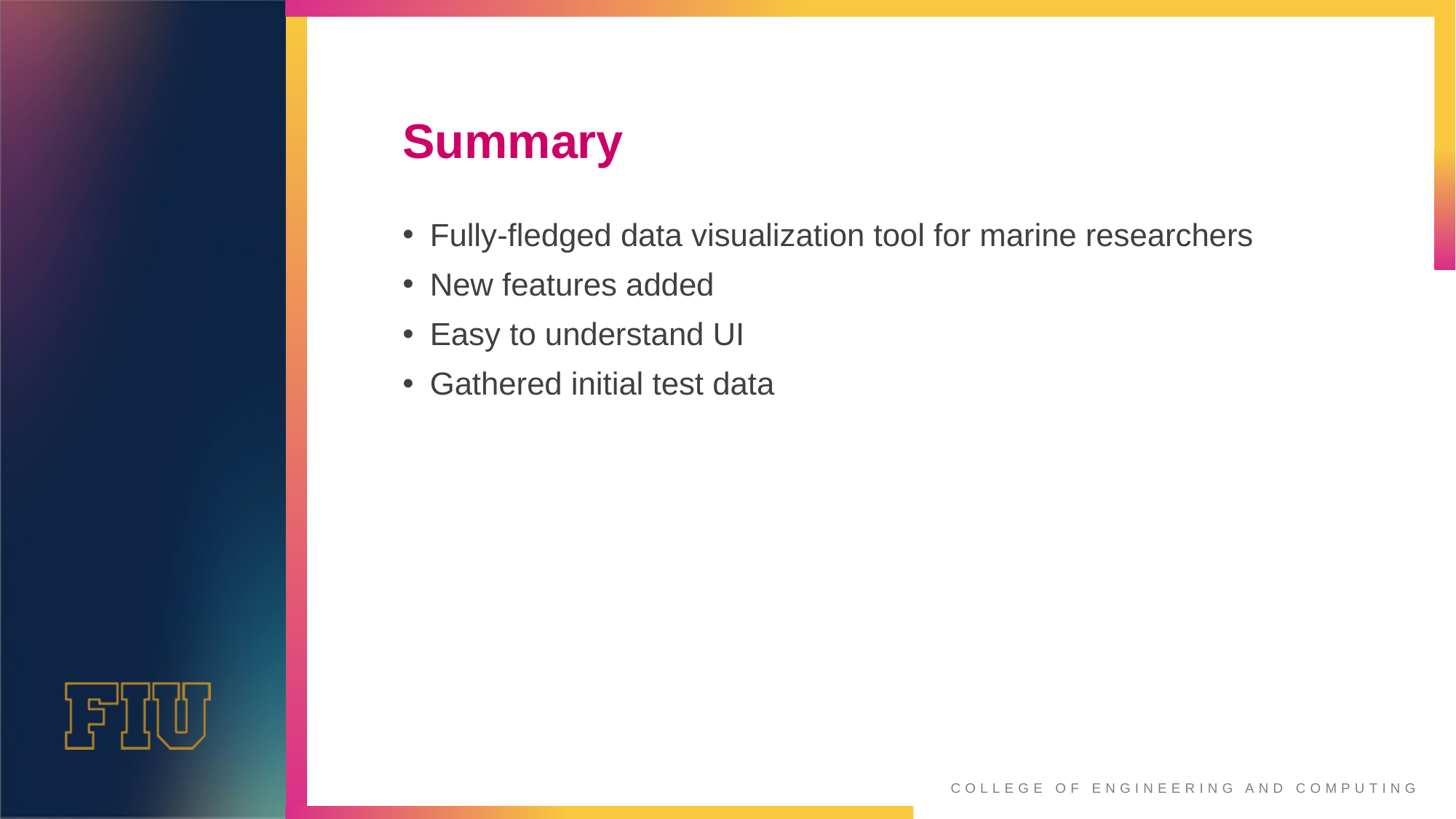

# Summary
Fully-fledged data visualization tool for marine researchers
New features added
Easy to understand UI
Gathered initial test data